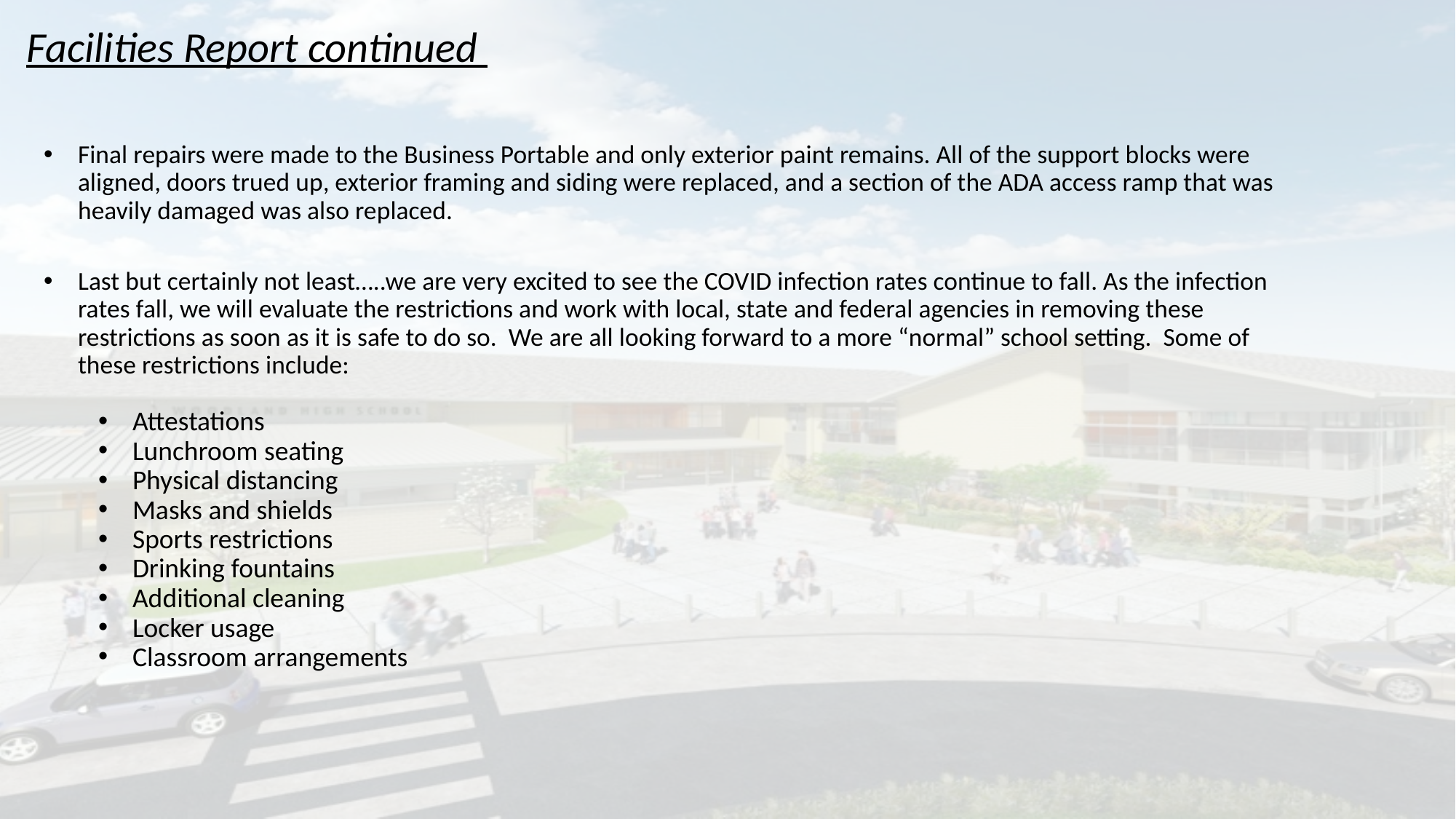

# Facilities Report continued
Final repairs were made to the Business Portable and only exterior paint remains. All of the support blocks were  aligned, doors trued up, exterior framing and siding were replaced, and a section of the ADA access ramp that was heavily damaged was also replaced.

Last but certainly not least…..we are very excited to see the COVID infection rates continue to fall. As the infection rates fall, we will evaluate the restrictions and work with local, state and federal agencies in removing these restrictions as soon as it is safe to do so.  We are all looking forward to a more “normal” school setting.  Some of these restrictions include:

Attestations
Lunchroom seating
Physical distancing
Masks and shields
Sports restrictions
Drinking fountains
Additional cleaning
Locker usage
Classroom arrangements